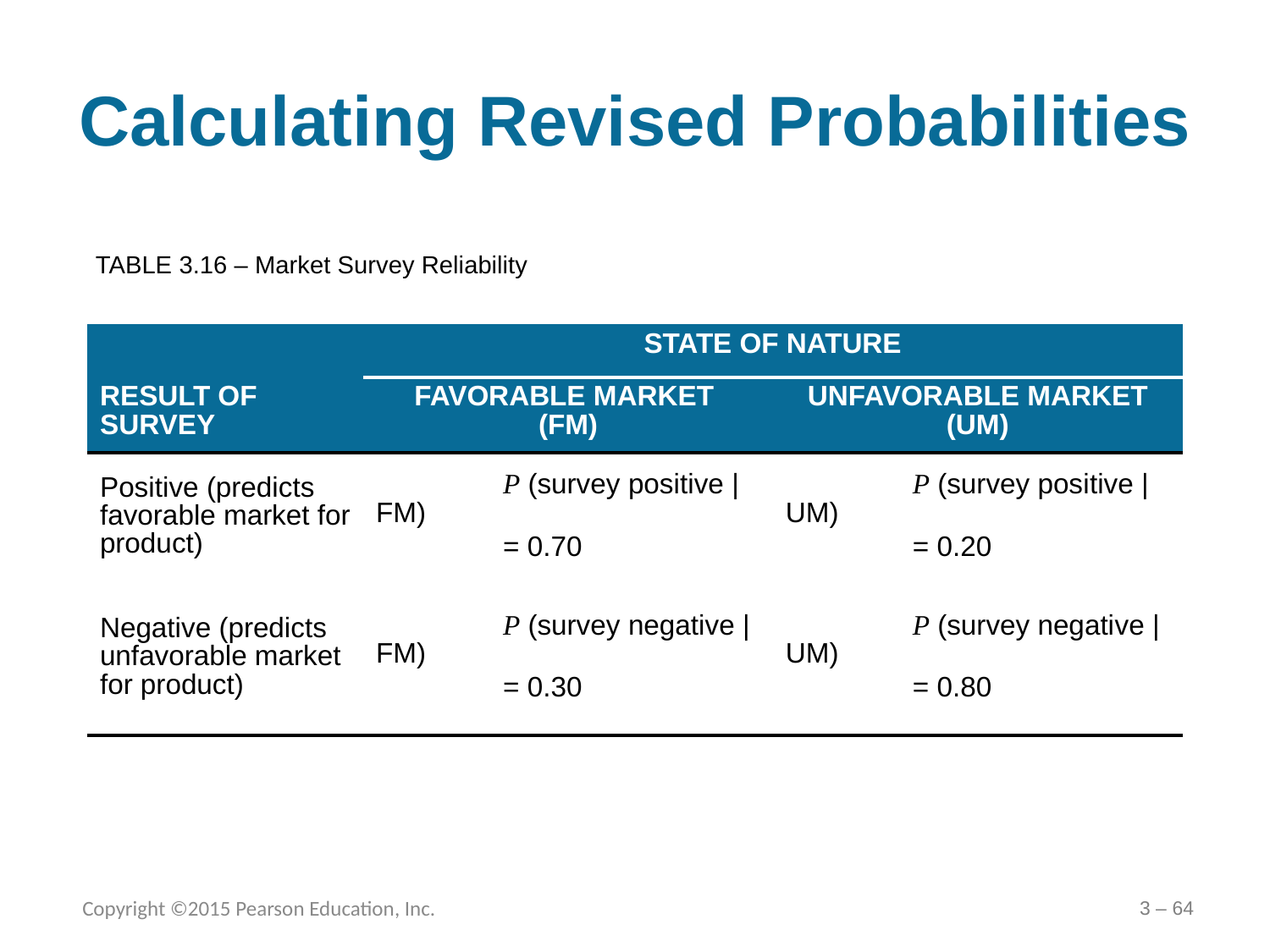

# Calculating Revised Probabilities
TABLE 3.16 – Market Survey Reliability
|  | STATE OF NATURE |  |
| --- | --- | --- |
| RESULT OF SURVEY | FAVORABLE MARKET (FM) | UNFAVORABLE MARKET (UM) |
| Positive (predicts favorable market for product) | P (survey positive | FM) = 0.70 | P (survey positive | UM) = 0.20 |
| Negative (predicts unfavorable market for product) | P (survey negative | FM) = 0.30 | P (survey negative | UM) = 0.80 |
Copyright ©2015 Pearson Education, Inc.
3 – 64